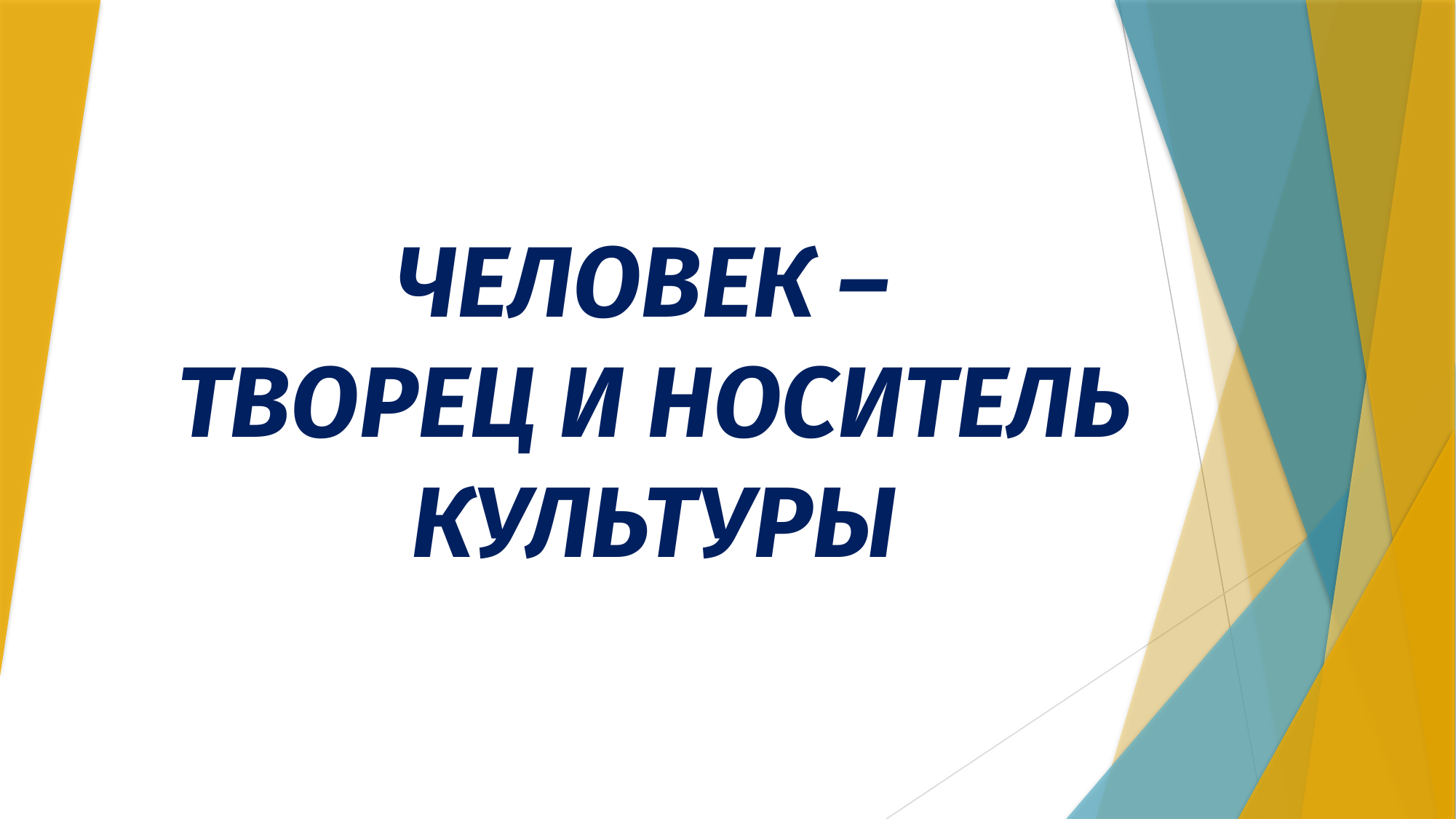

# ЧЕЛОВЕК – ТВОРЕЦ И НОСИТЕЛЬ КУЛЬТУРЫ